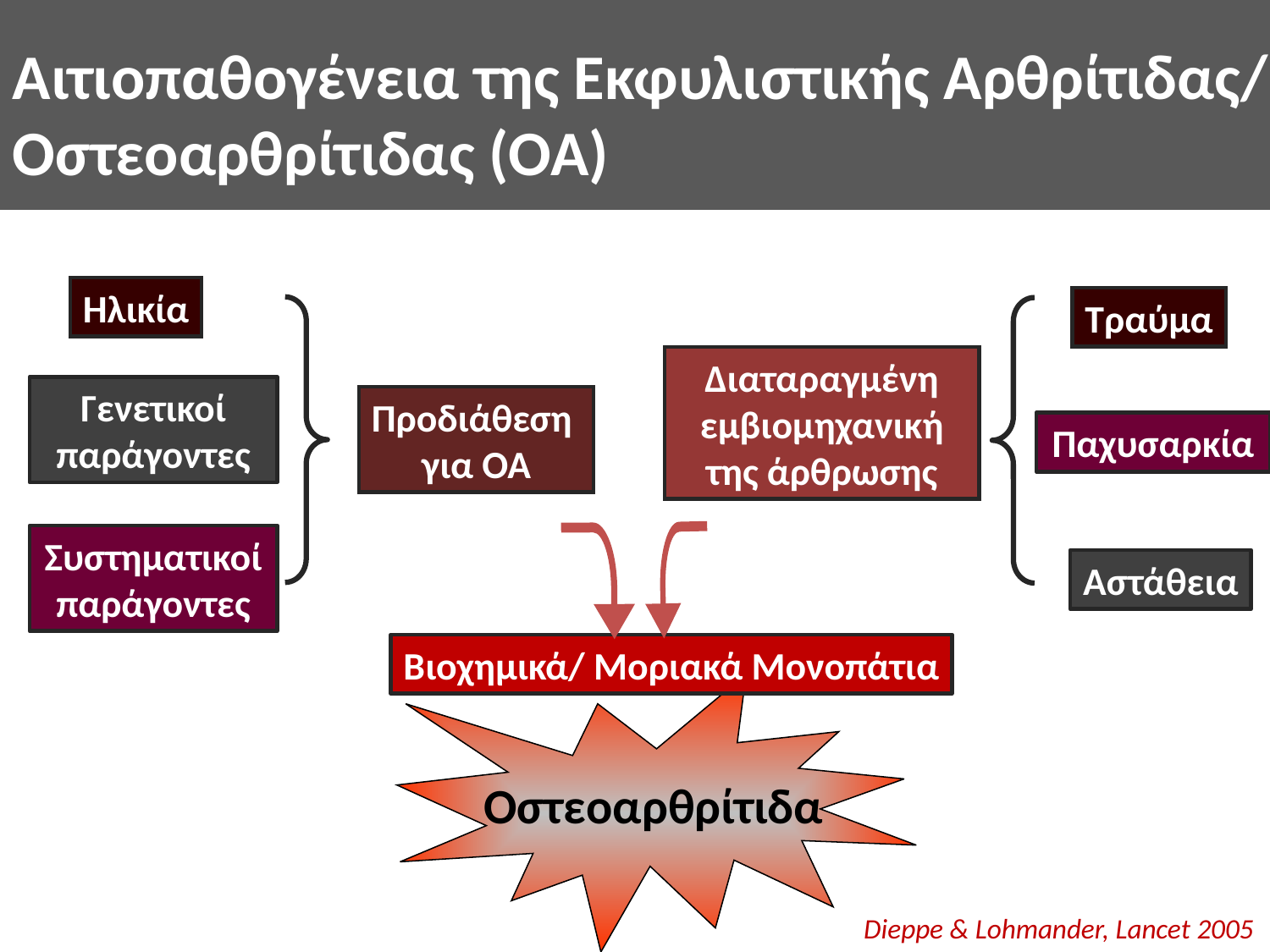

Αιτιοπαθογένεια της Εκφυλιστικής Αρθρίτιδας/ Οστεοαρθρίτιδας (ΟΑ)
#
Ηλικία
Τραύμα

Διαταραγμένη εμβιομηχανική της άρθρωσης
Γενετικοί παράγοντες
Προδιάθεση
για ΟΑ
Παχυσαρκία
Συστηματικοί παράγοντες

Αστάθεια
Βιοχημικά/ Μοριακά Μονοπάτια
Οστεοαρθρίτιδα
Dieppe & Lohmander, Lancet 2005